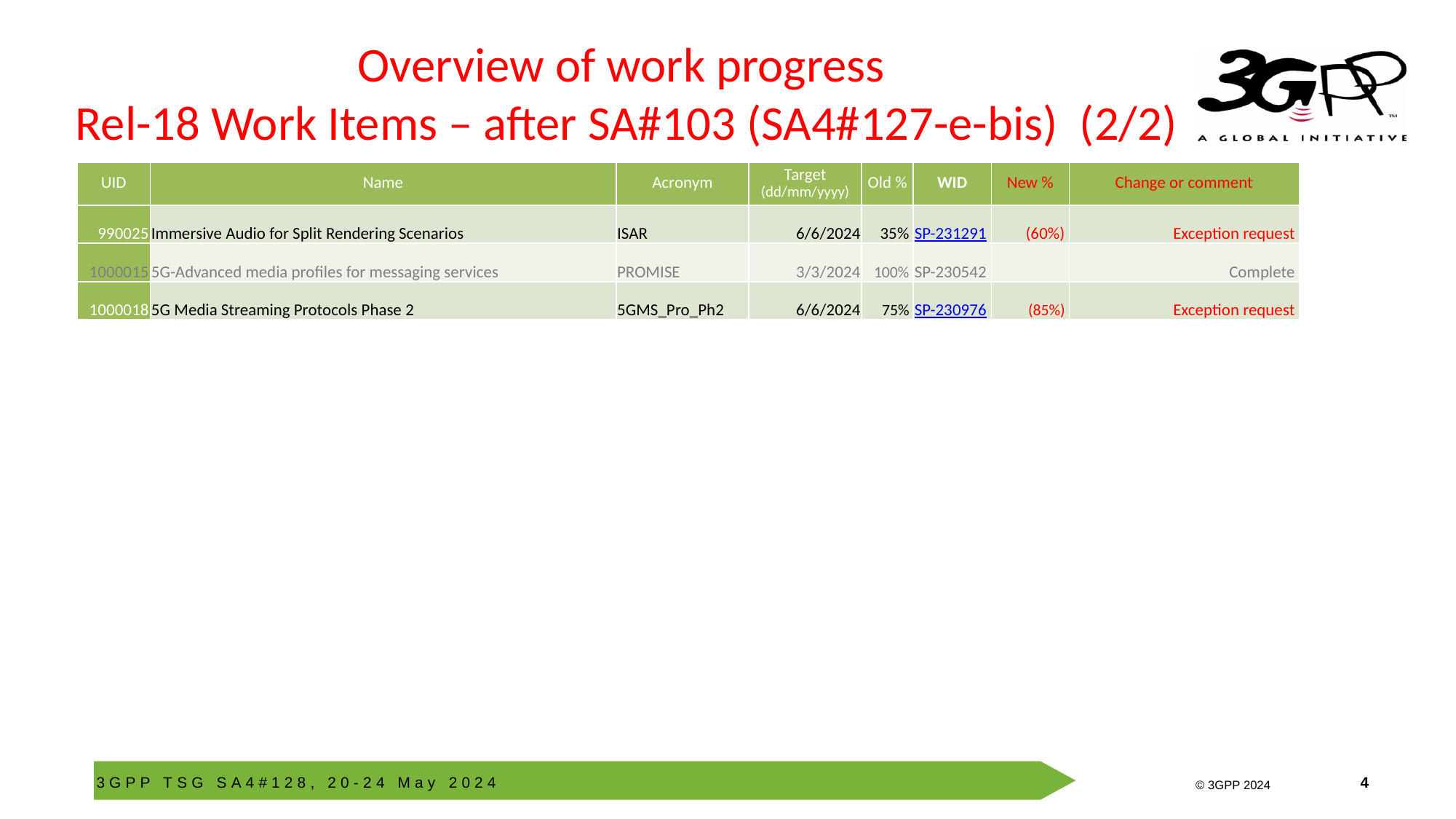

# Overview of work progress Rel-18 Work Items – after SA#103 (SA4#127-e-bis)  (2/2)
| UID | Name | Acronym | Target (dd/mm/yyyy) | Old % | WID | New % | Change or comment |
| --- | --- | --- | --- | --- | --- | --- | --- |
| 990025 | Immersive Audio for Split Rendering Scenarios | ISAR | 6/6/2024 | 35% | SP-231291 | (60%) | Exception request |
| 1000015 | 5G-Advanced media profiles for messaging services | PROMISE | 3/3/2024 | 100% | SP-230542 |  | Complete |
| 1000018 | 5G Media Streaming Protocols Phase 2 | 5GMS\_Pro\_Ph2 | 6/6/2024 | 75% | SP-230976 | (85%) | Exception request |